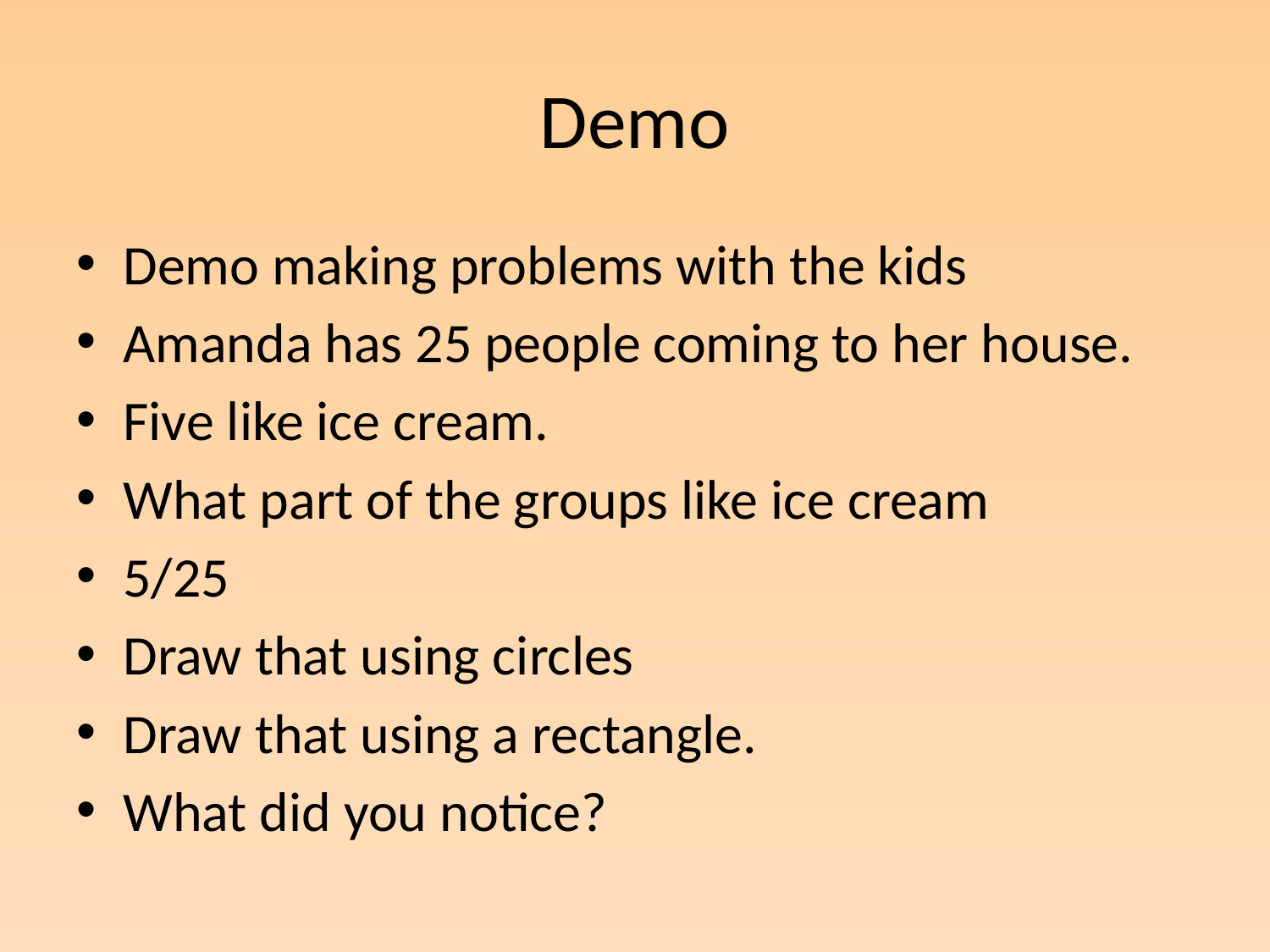

# Demo
Demo making problems with the kids
Amanda has 25 people coming to her house.
Five like ice cream.
What part of the groups like ice cream
5/25
Draw that using circles
Draw that using a rectangle.
What did you notice?